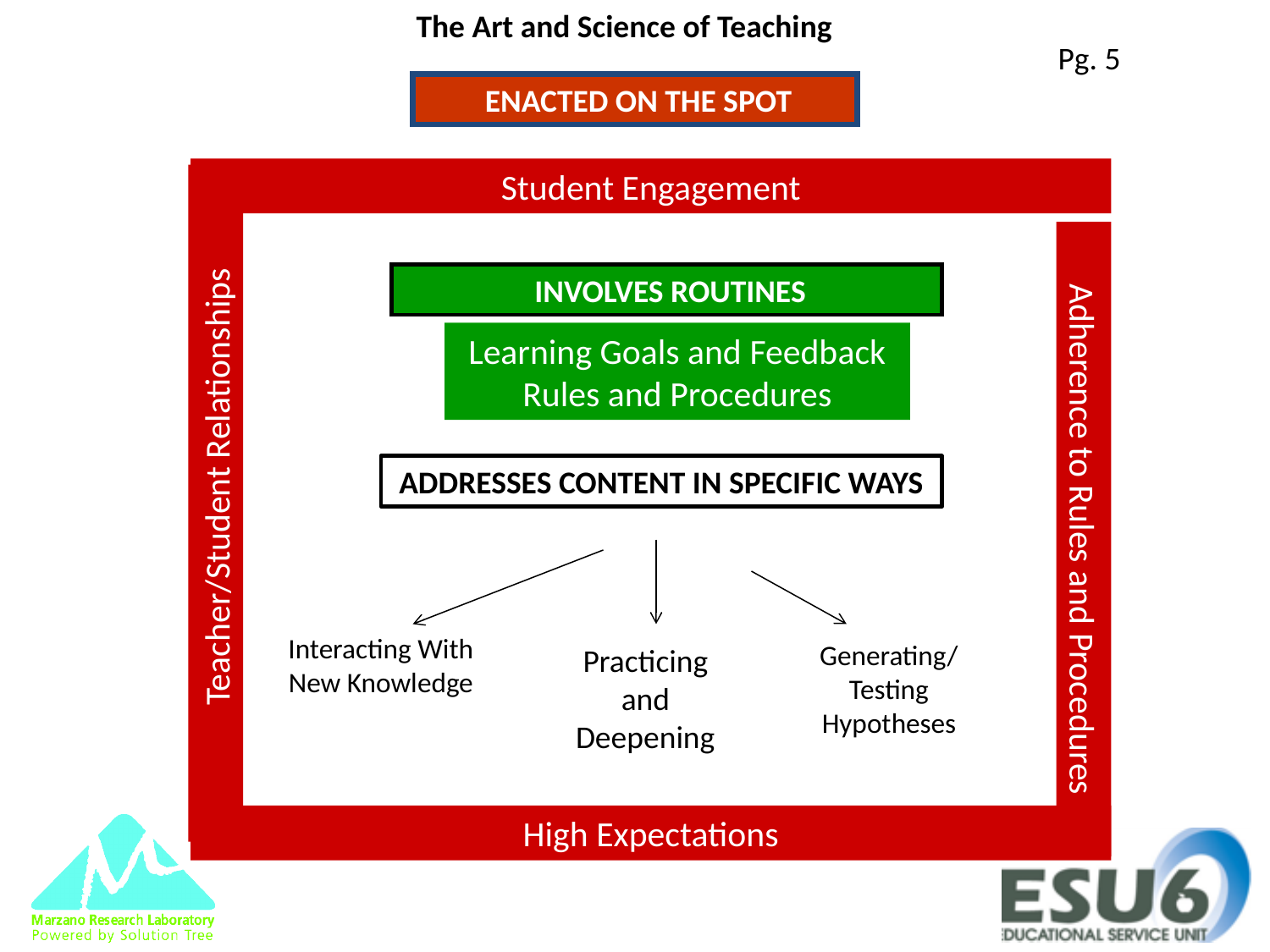

The Art and Science of Teaching

Pg. 5
 ENACTED ON THE SPOT
Student Engagement
    Teacher/Student Relationships
Adherence to Rules and Procedures
High Expectations
 INVOLVES ROUTINES
Learning Goals and Feedback
Rules and Procedures
ADDRESSES CONTENT IN SPECIFIC WAYS
Interacting With New Knowledge
Generating/ Testing Hypotheses
Practicing and Deepening